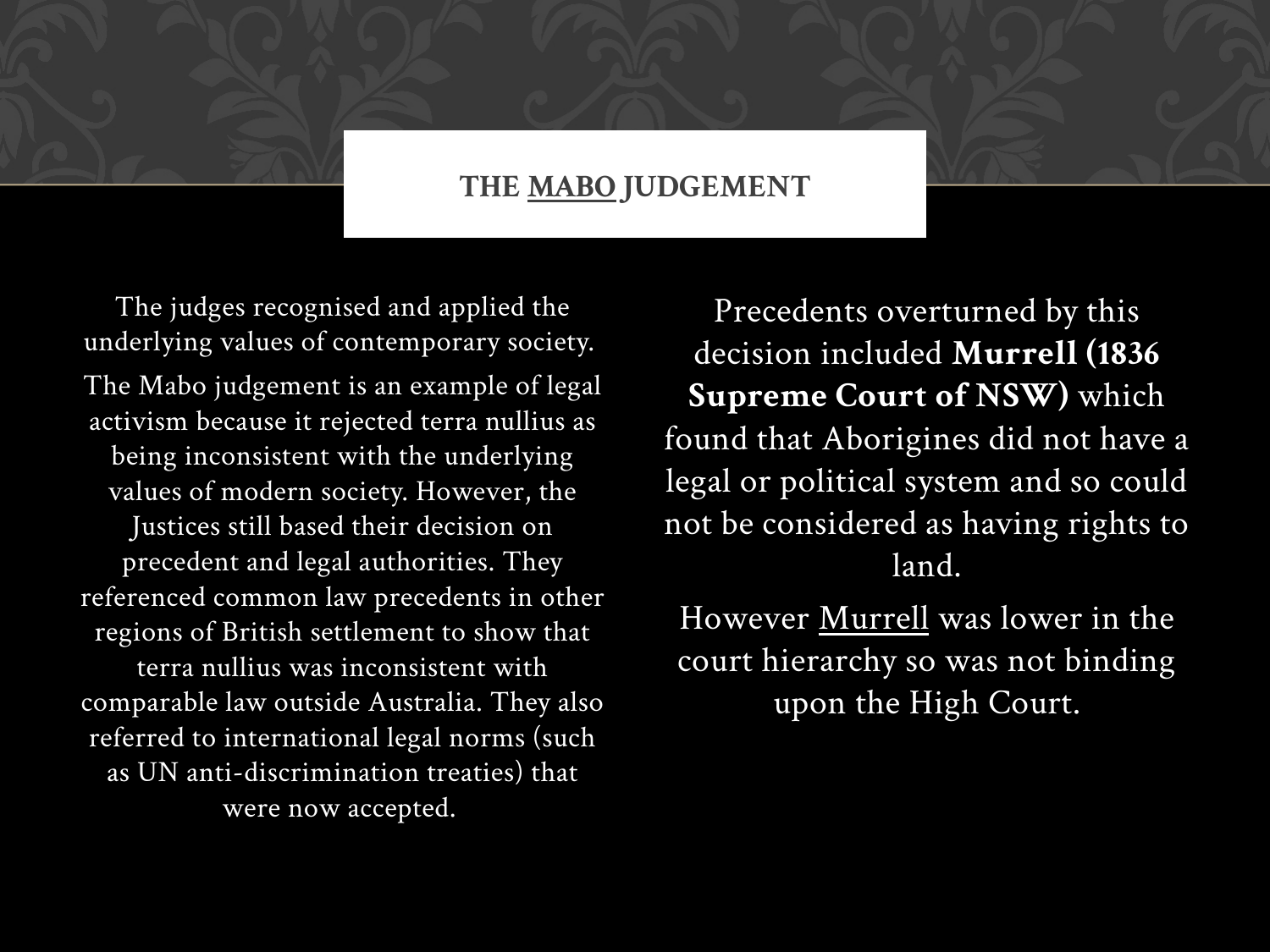

# The Mabo judgement
The judges recognised and applied the underlying values of contemporary society.
The Mabo judgement is an example of legal activism because it rejected terra nullius as being inconsistent with the underlying values of modern society. However, the Justices still based their decision on precedent and legal authorities. They referenced common law precedents in other regions of British settlement to show that terra nullius was inconsistent with comparable law outside Australia. They also referred to international legal norms (such as UN anti-discrimination treaties) that were now accepted.

Precedents overturned by this decision included Murrell (1836 Supreme Court of NSW) which found that Aborigines did not have a legal or political system and so could not be considered as having rights to land.
However Murrell was lower in the court hierarchy so was not binding upon the High Court.